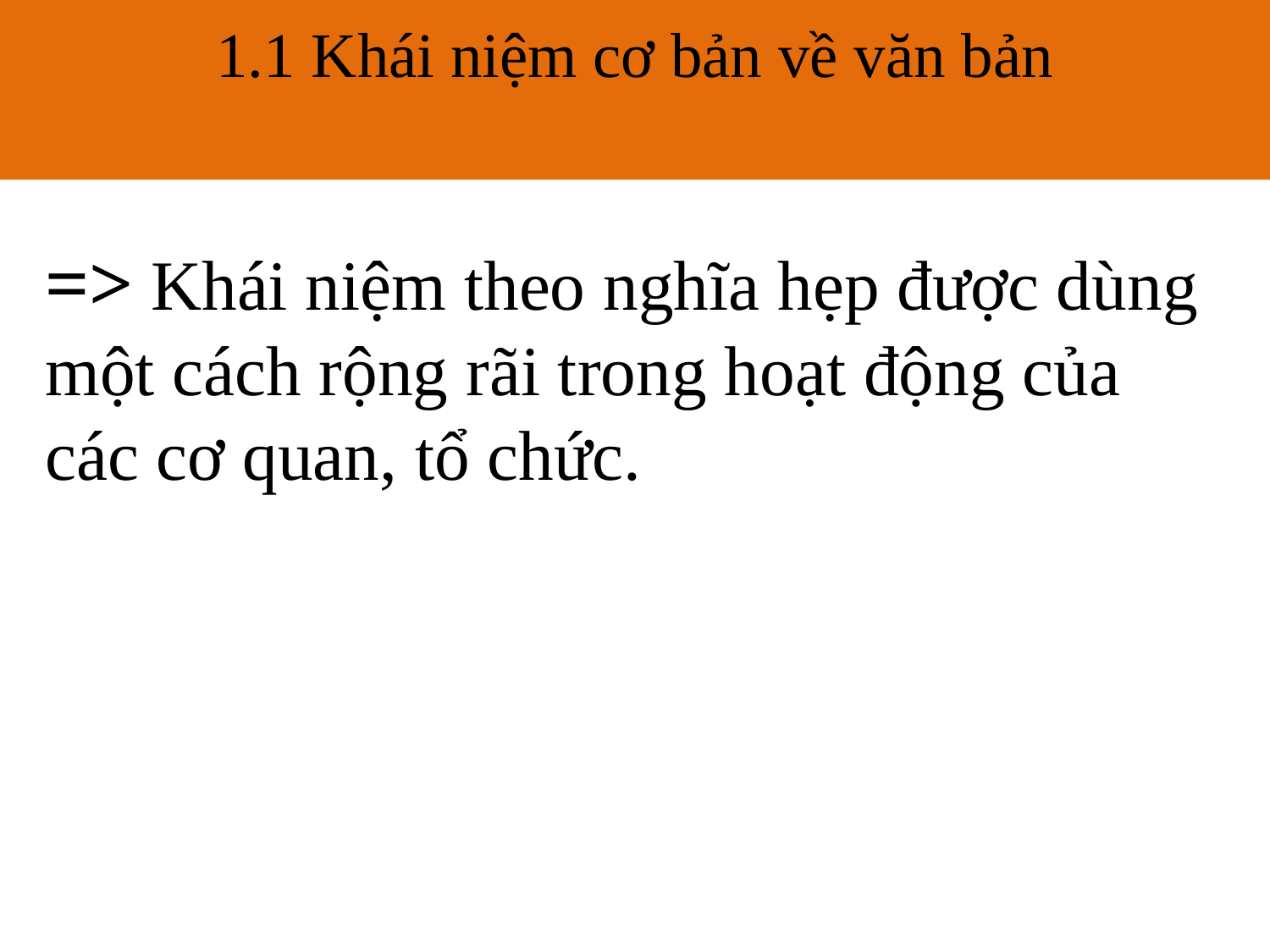

1.1 Khái niệm cơ bản về văn bản
# 1.1. Khái niệm cơ bản về văn bản
=> Khái niệm theo nghĩa hẹp được dùng một cách rộng rãi trong hoạt động của các cơ quan, tổ chức.